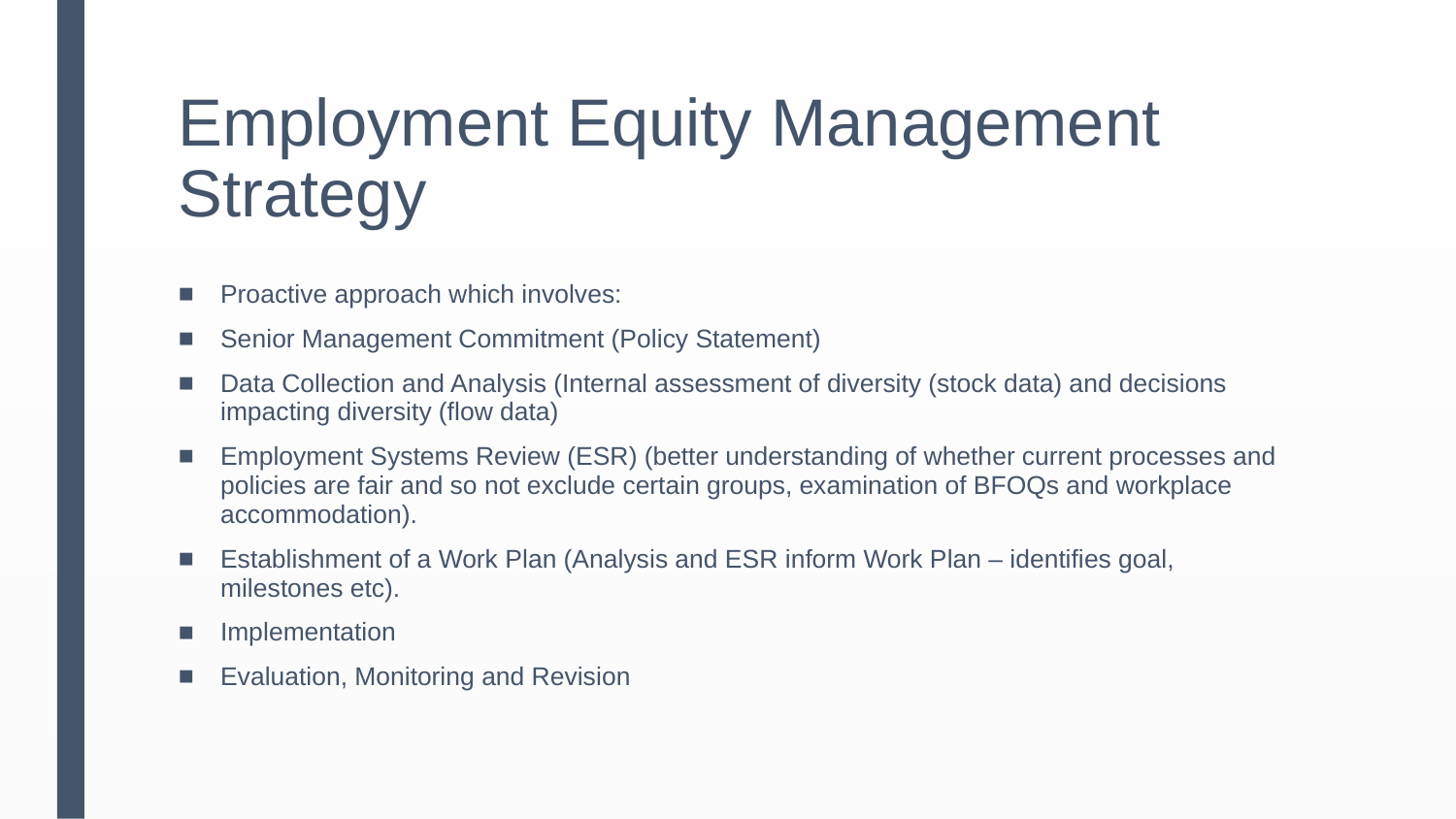

# Employment Equity Management Strategy
Proactive approach which involves:​
Senior Management Commitment (Policy Statement)​
Data Collection and Analysis (Internal assessment of diversity (stock data) and decisions impacting diversity (flow data)​
Employment Systems Review (ESR) (better understanding of whether current processes and policies are fair and so not exclude certain groups, examination of BFOQs and workplace accommodation).​
Establishment of a Work Plan (Analysis and ESR inform Work Plan – identifies goal, milestones etc).​
Implementation​
Evaluation, Monitoring and Revision​